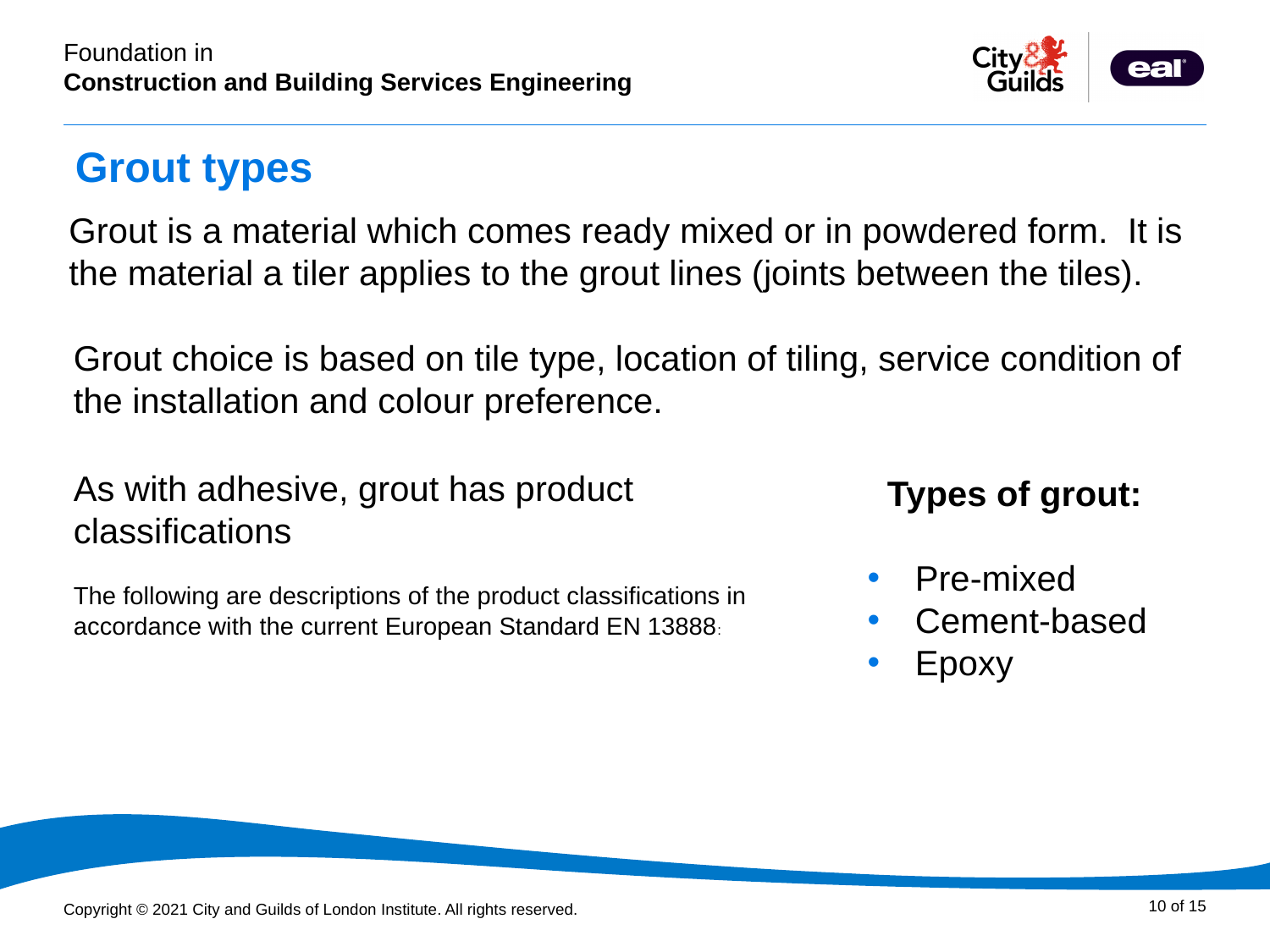

# Grout types
Grout is a material which comes ready mixed or in powdered form.  It is the material a tiler applies to the grout lines (joints between the tiles).
Grout choice is based on tile type, location of tiling, service condition of the installation and colour preference.
As with adhesive, grout has product classifications

The following are descriptions of the product classifications in accordance with the current European Standard EN 13888:
Types of grout:

Pre-mixed
Cement-based
Epoxy